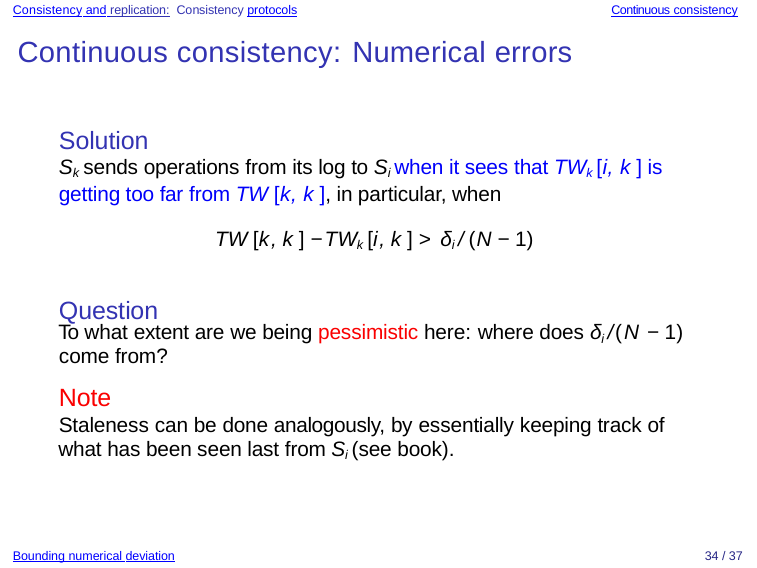

Consistency and replication: Consistency protocols
Continuous consistency
Continuous consistency: Numerical errors

Solution
Sk sends operations from its log to Si when it sees that TWk [i, k ] is  getting too far from TW [k, k ], in particular, when
TW [k, k ] −TWk [i, k ] > δi /(N − 1)

Question
To what extent are we being pessimistic here: where does δi /(N − 1)
come from?
Note
Staleness can be done analogously, by essentially keeping track of  what has been seen last from Si (see book).
Bounding numerical deviation
34 / 37